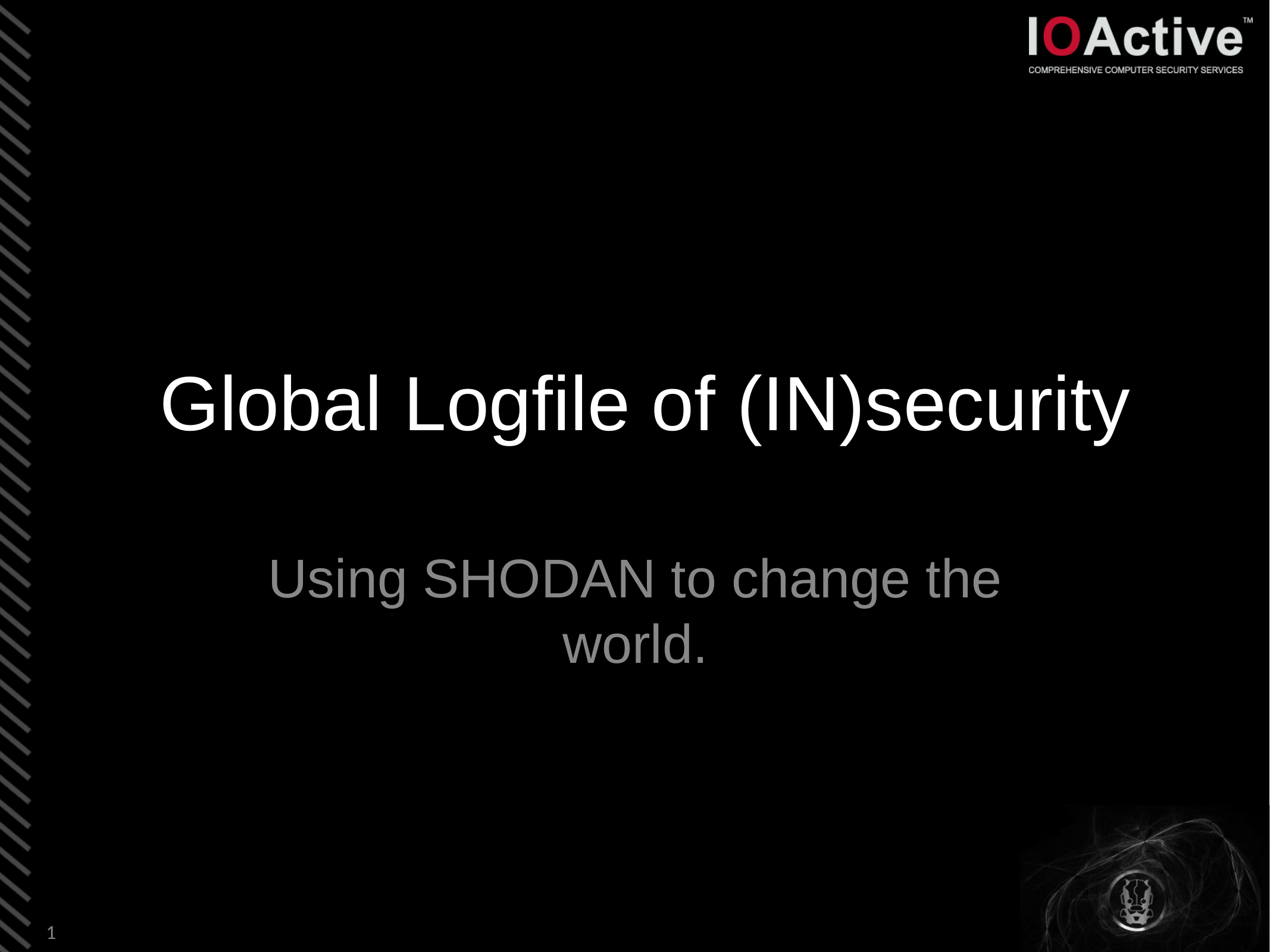

# Global Logfile of (IN)security
Using SHODAN to change the world.
1